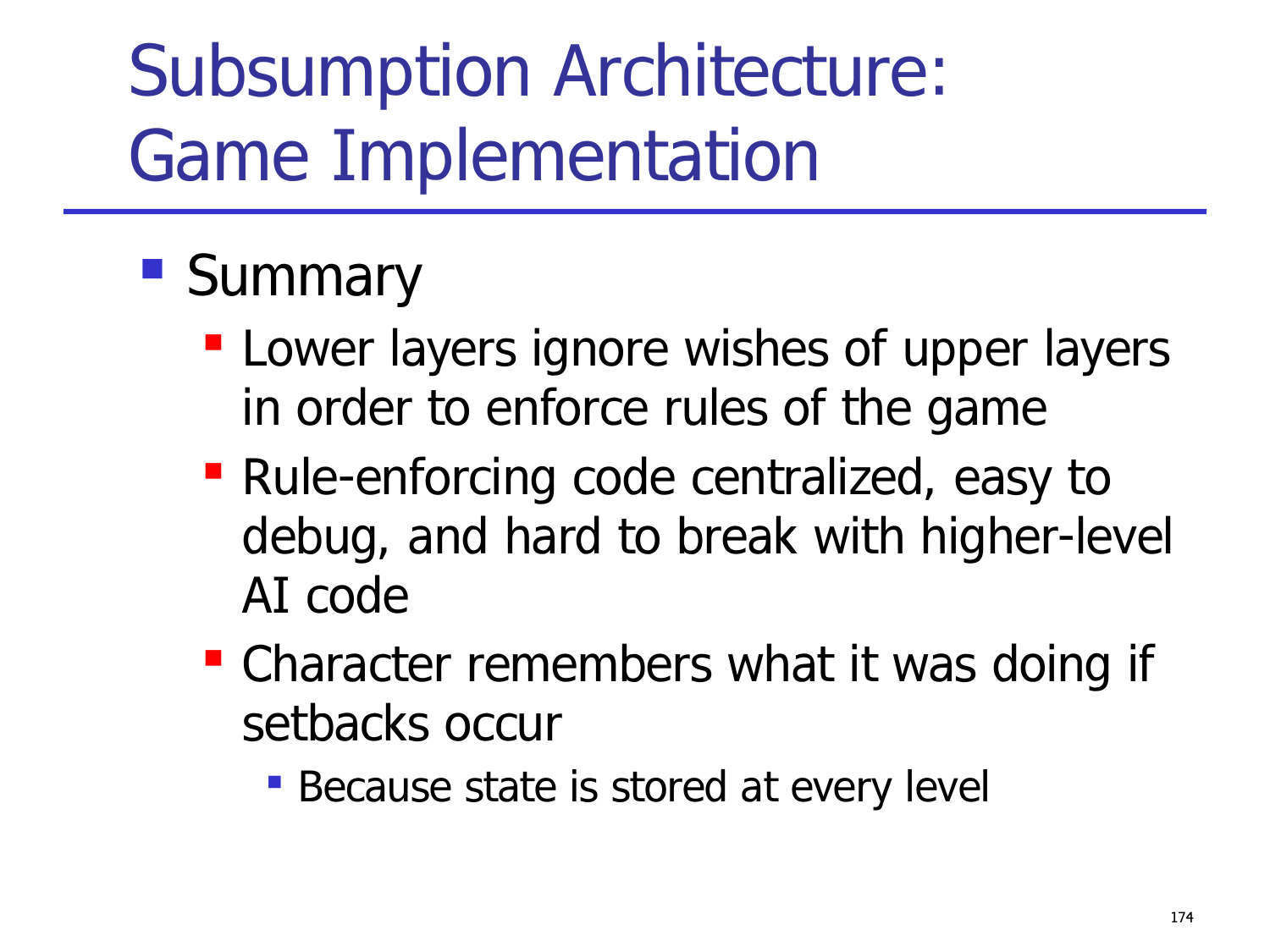

# Subsumption Architecture: Game Implementation
Summary
Lower layers ignore wishes of upper layers in order to enforce rules of the game
Rule-enforcing code centralized, easy to debug, and hard to break with higher-level AI code
Character remembers what it was doing if setbacks occur
Because state is stored at every level

174